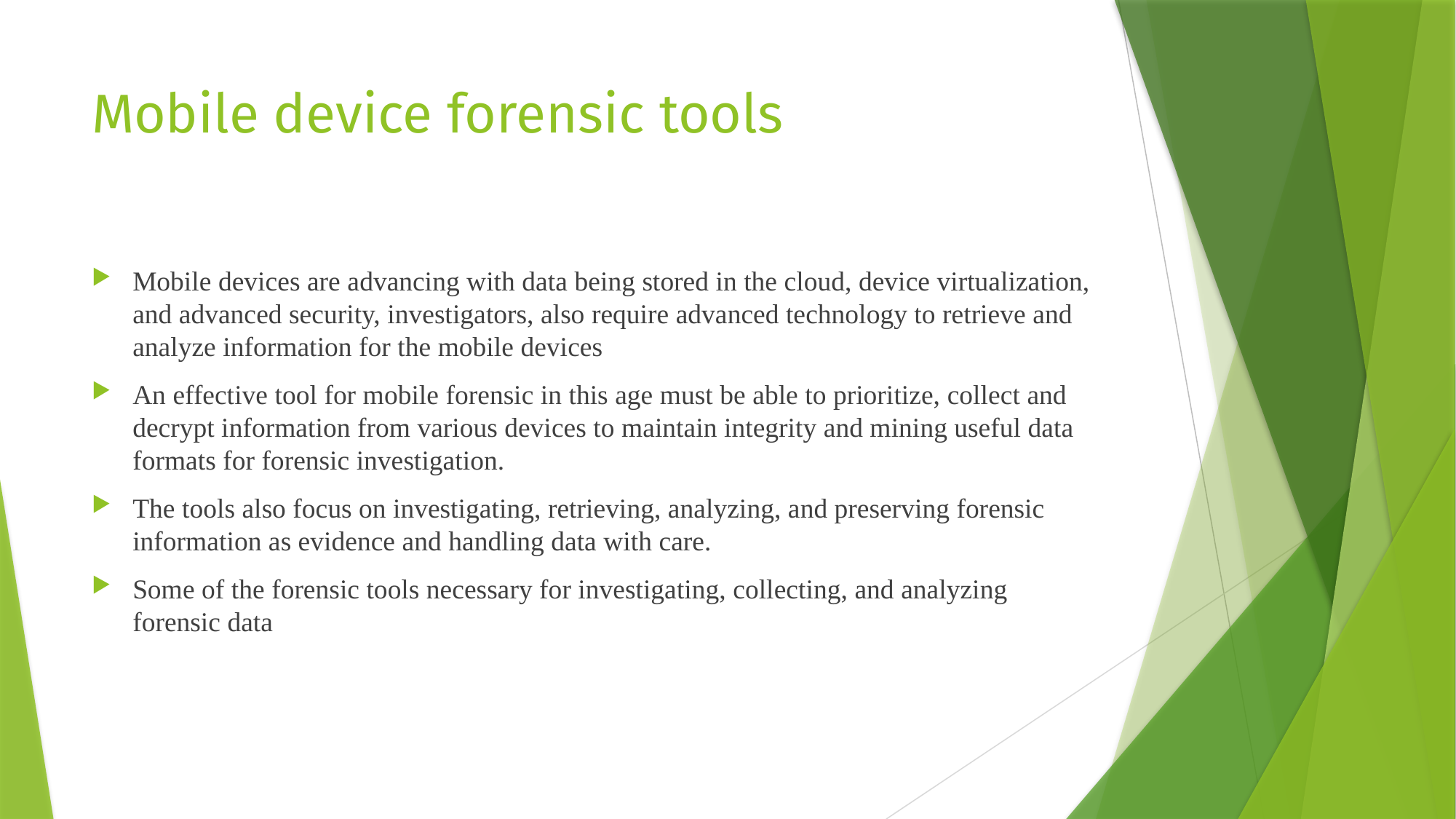

# Mobile device forensic tools
Mobile devices are advancing with data being stored in the cloud, device virtualization, and advanced security, investigators, also require advanced technology to retrieve and analyze information for the mobile devices
An effective tool for mobile forensic in this age must be able to prioritize, collect and decrypt information from various devices to maintain integrity and mining useful data formats for forensic investigation.
The tools also focus on investigating, retrieving, analyzing, and preserving forensic information as evidence and handling data with care.
Some of the forensic tools necessary for investigating, collecting, and analyzing forensic data